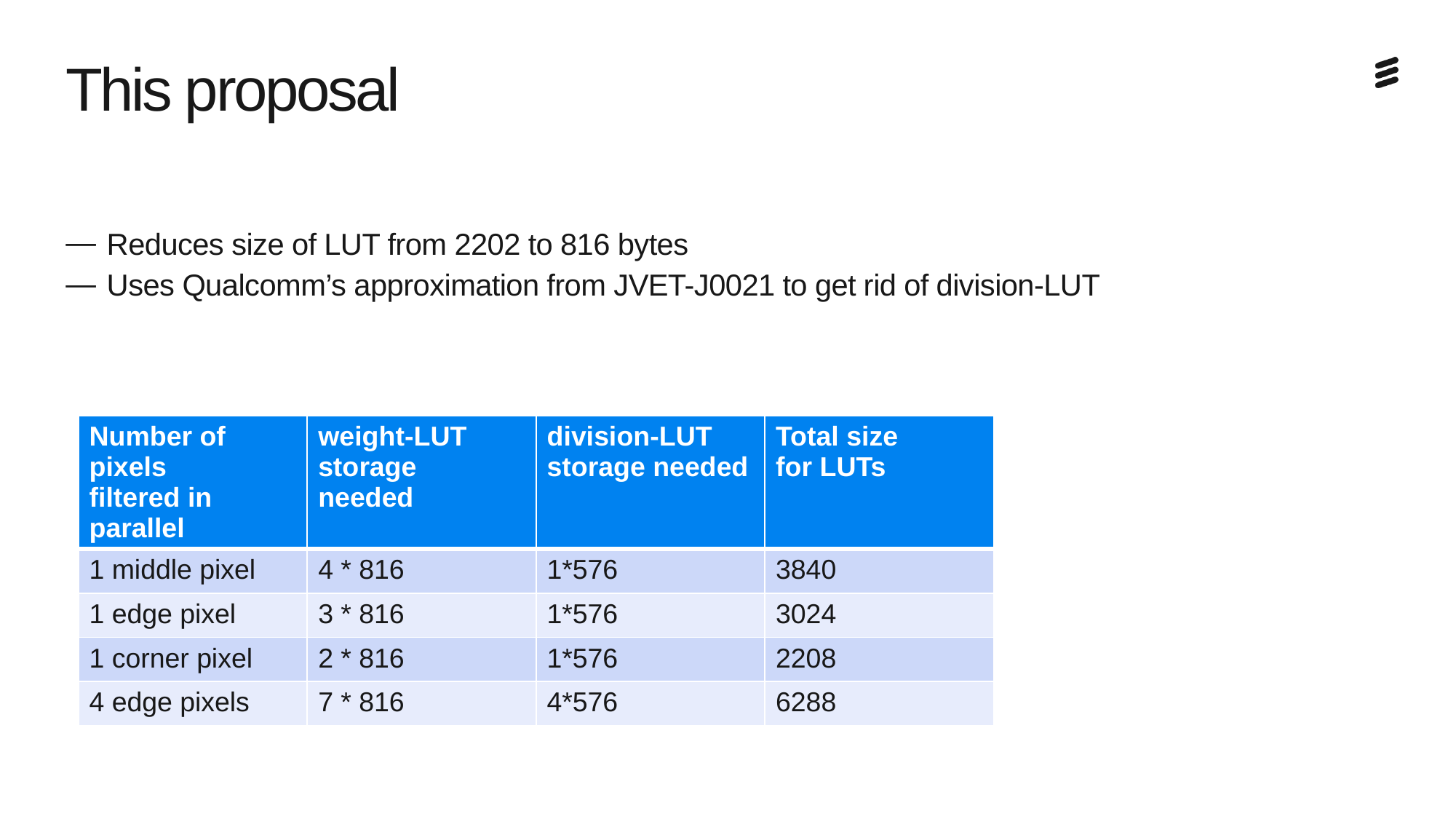

# This proposal
Reduces size of LUT from 2202 to 816 bytes
Uses Qualcomm’s approximation from JVET-J0021 to get rid of division-LUT
| Number of pixels filtered in parallel | weight-LUT storage needed | division-LUT storage needed | Total size for LUTs |
| --- | --- | --- | --- |
| 1 middle pixel | 4 \* 816 | 1\*576 | 3840 |
| 1 edge pixel | 3 \* 816 | 1\*576 | 3024 |
| 1 corner pixel | 2 \* 816 | 1\*576 | 2208 |
| 4 edge pixels | 7 \* 816 | 4\*576 | 6288 |